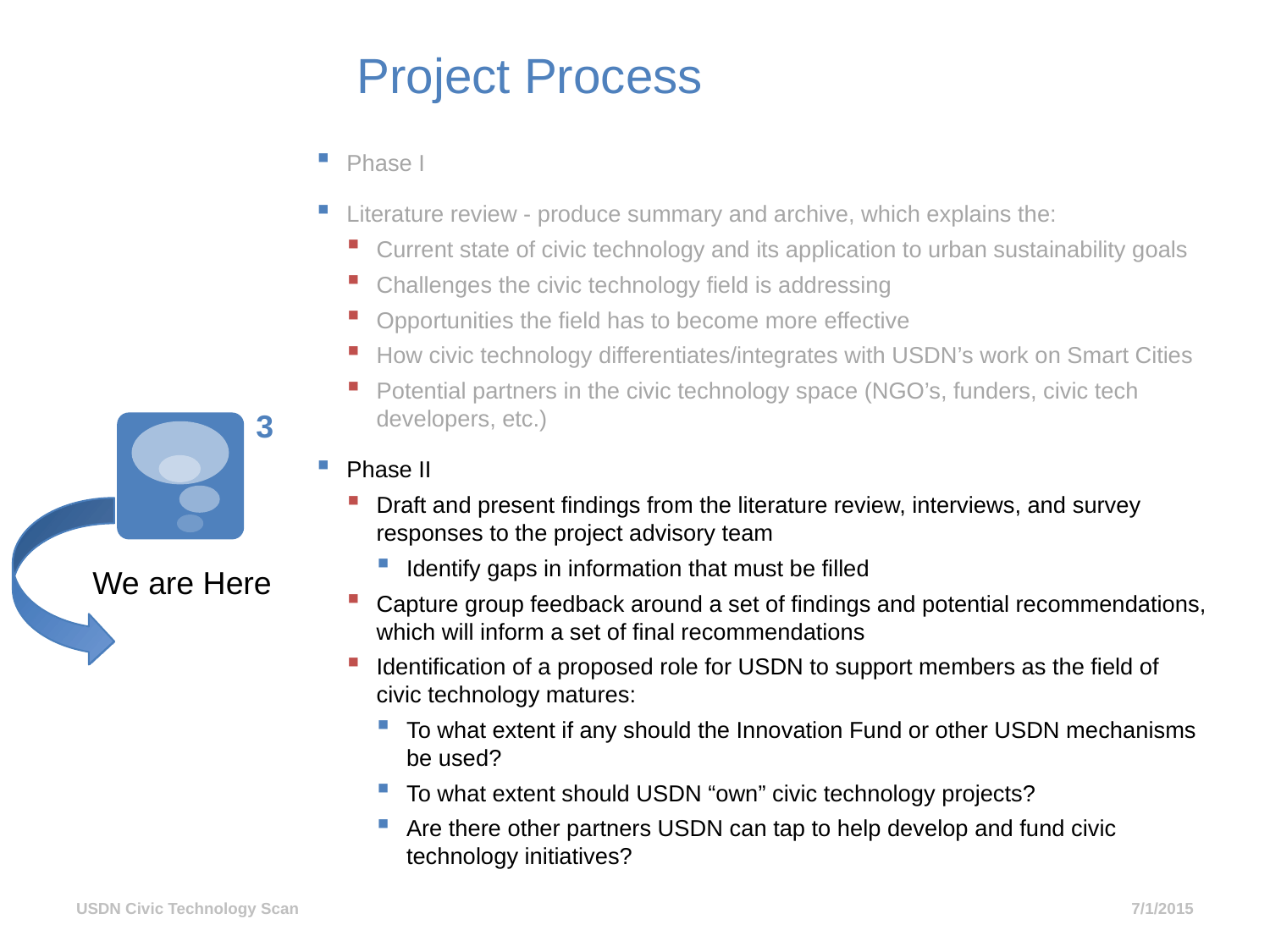

# Project Process
Phase I
Literature review - produce summary and archive, which explains the:
Current state of civic technology and its application to urban sustainability goals
Challenges the civic technology field is addressing
Opportunities the field has to become more effective
How civic technology differentiates/integrates with USDN’s work on Smart Cities
Potential partners in the civic technology space (NGO’s, funders, civic tech developers, etc.)
Phase II
Draft and present findings from the literature review, interviews, and survey responses to the project advisory team
Identify gaps in information that must be filled
Capture group feedback around a set of findings and potential recommendations, which will inform a set of final recommendations
Identification of a proposed role for USDN to support members as the field of civic technology matures:
To what extent if any should the Innovation Fund or other USDN mechanisms be used?
To what extent should USDN “own” civic technology projects?
Are there other partners USDN can tap to help develop and fund civic technology initiatives?

3

We are Here
USDN Civic Technology Scan
7/1/2015